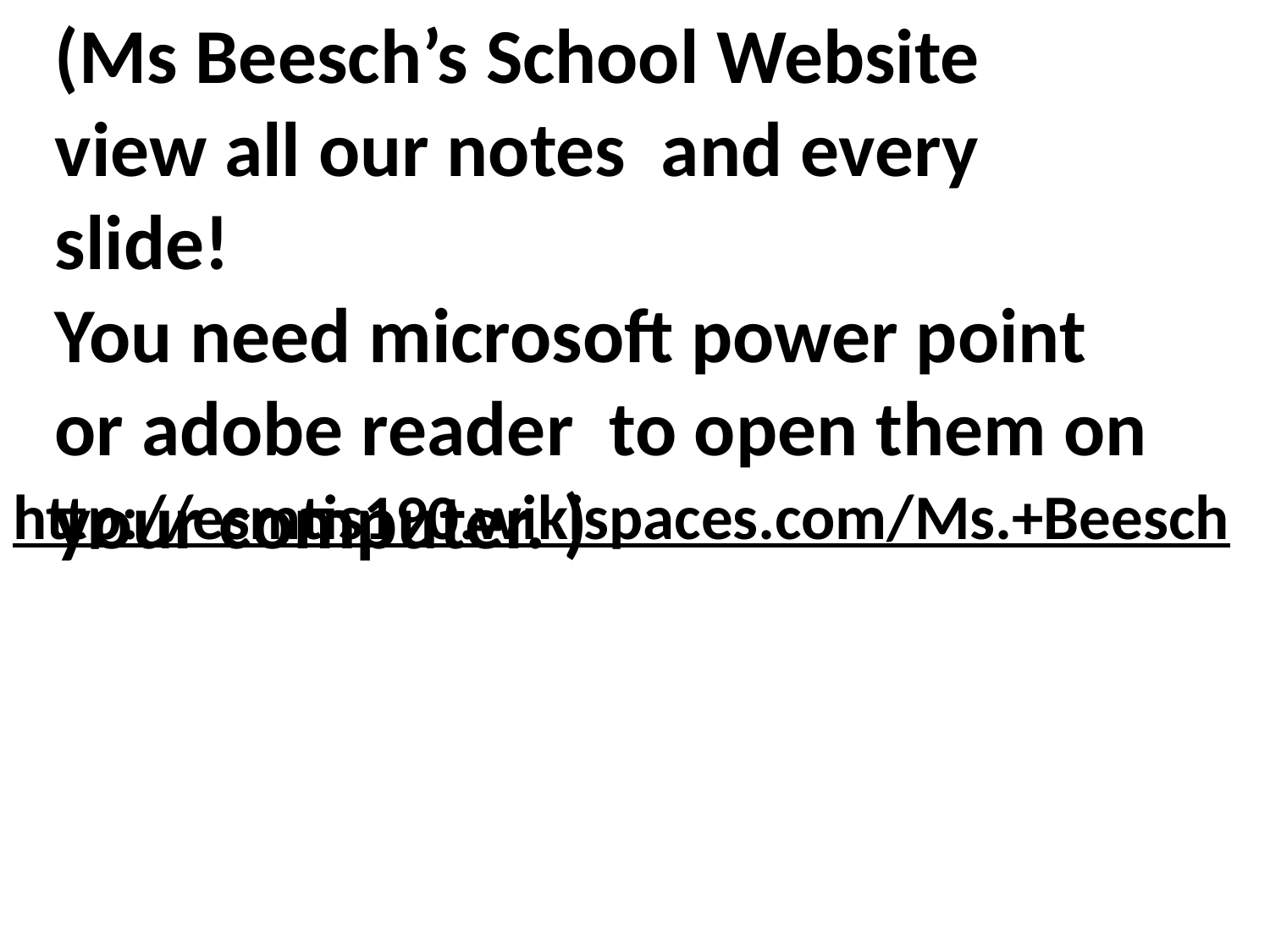

(Ms Beesch’s School Website view all our notes  and every slide!
You need microsoft power point or adobe reader  to open them on your computer. )
# http://esmtis190.wikispaces.com/Ms.+Beesch